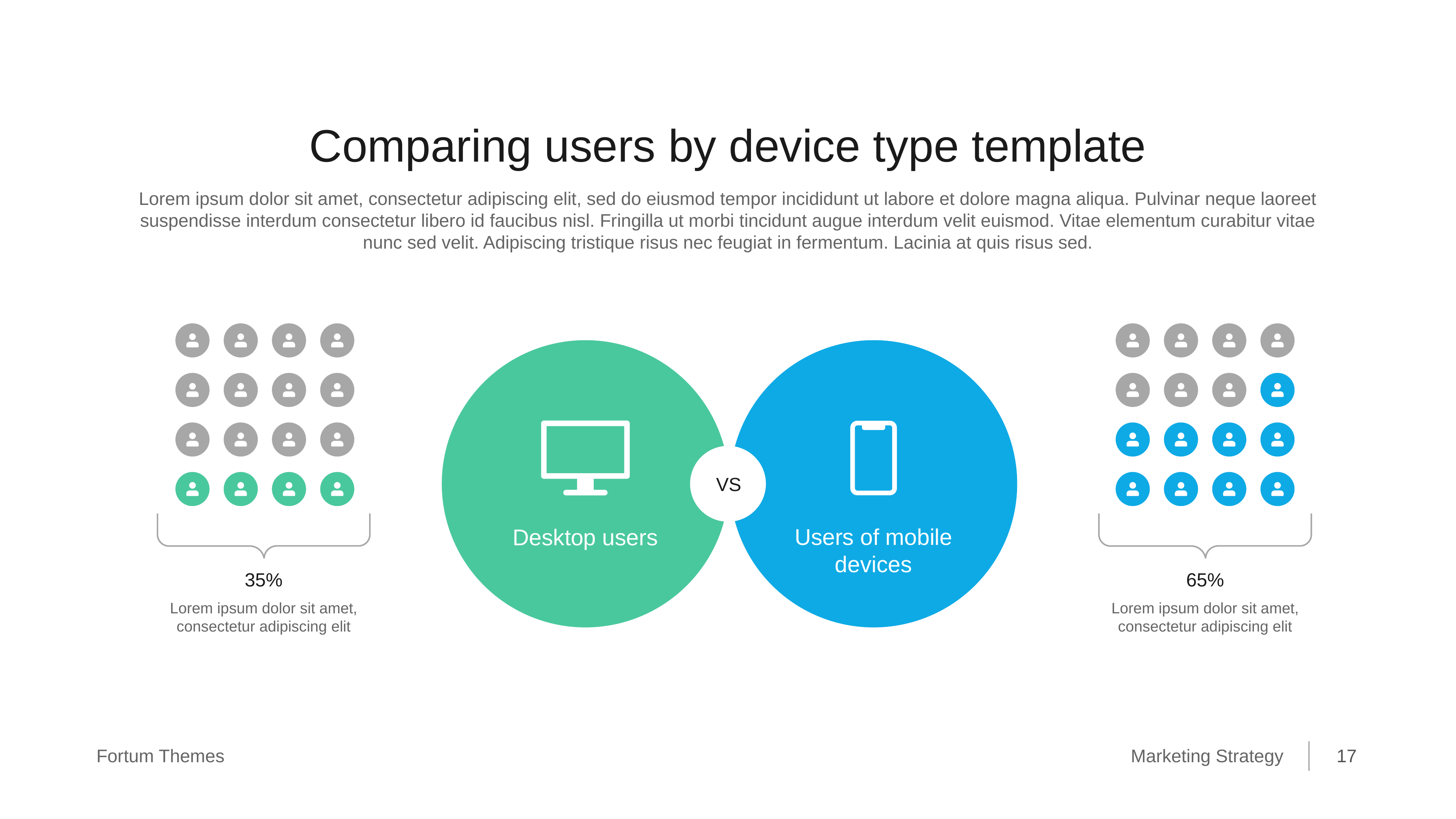

Comparing users by device type template
Lorem ipsum dolor sit amet, consectetur adipiscing elit, sed do eiusmod tempor incididunt ut labore et dolore magna aliqua. Pulvinar neque laoreet suspendisse interdum consectetur libero id faucibus nisl. Fringilla ut morbi tincidunt augue interdum velit euismod. Vitae elementum curabitur vitae nunc sed velit. Adipiscing tristique risus nec feugiat in fermentum. Lacinia at quis risus sed.

VS

Users of mobile devices
Desktop users
35%
65%
Lorem ipsum dolor sit amet, consectetur adipiscing elit
Lorem ipsum dolor sit amet, consectetur adipiscing elit
17